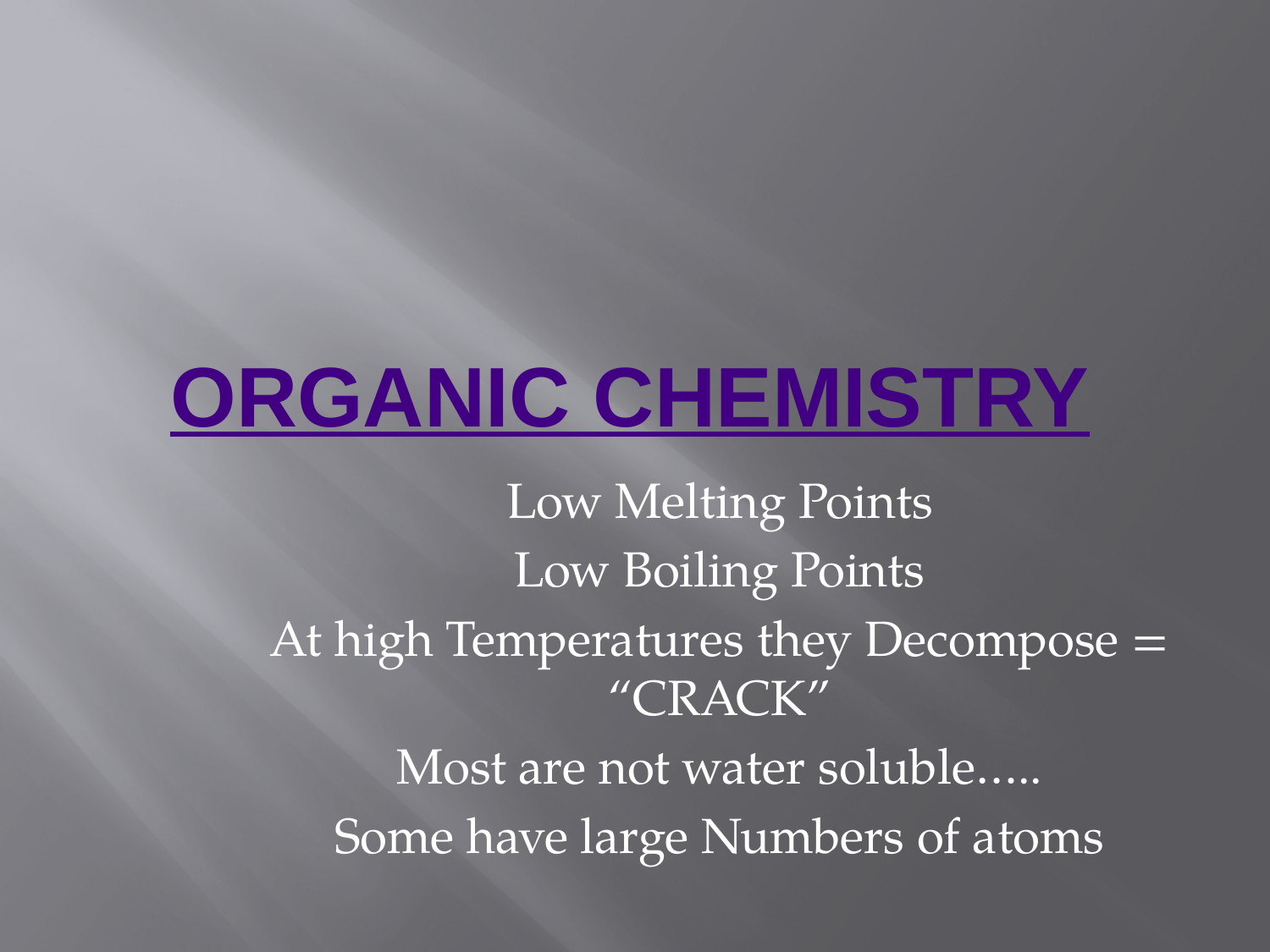

# Organic Chemistry
Low Melting Points
Low Boiling Points
At high Temperatures they Decompose = “CRACK”
Most are not water soluble…..
Some have large Numbers of atoms